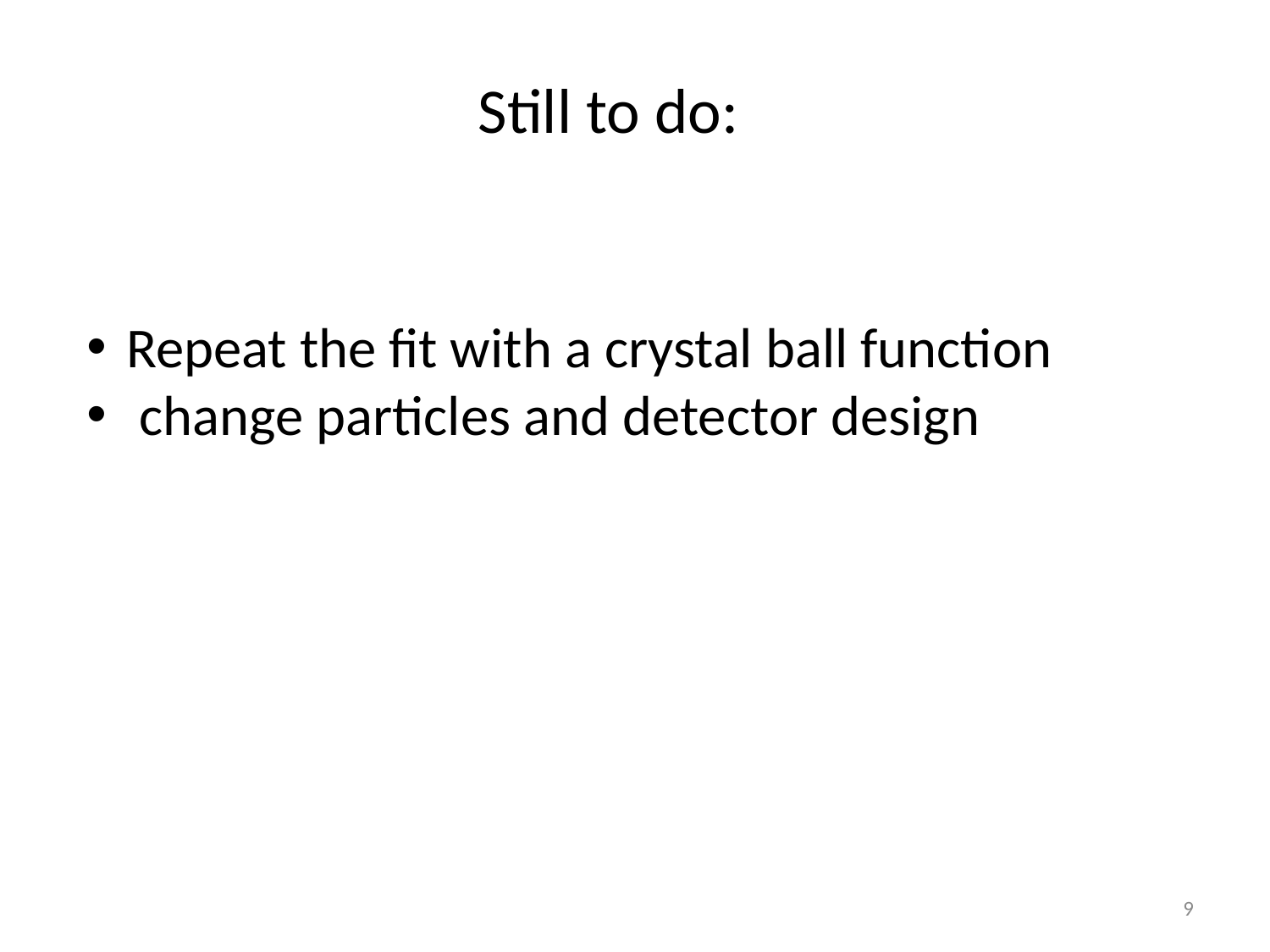

Still to do:
Repeat the fit with a crystal ball function
 change particles and detector design

9